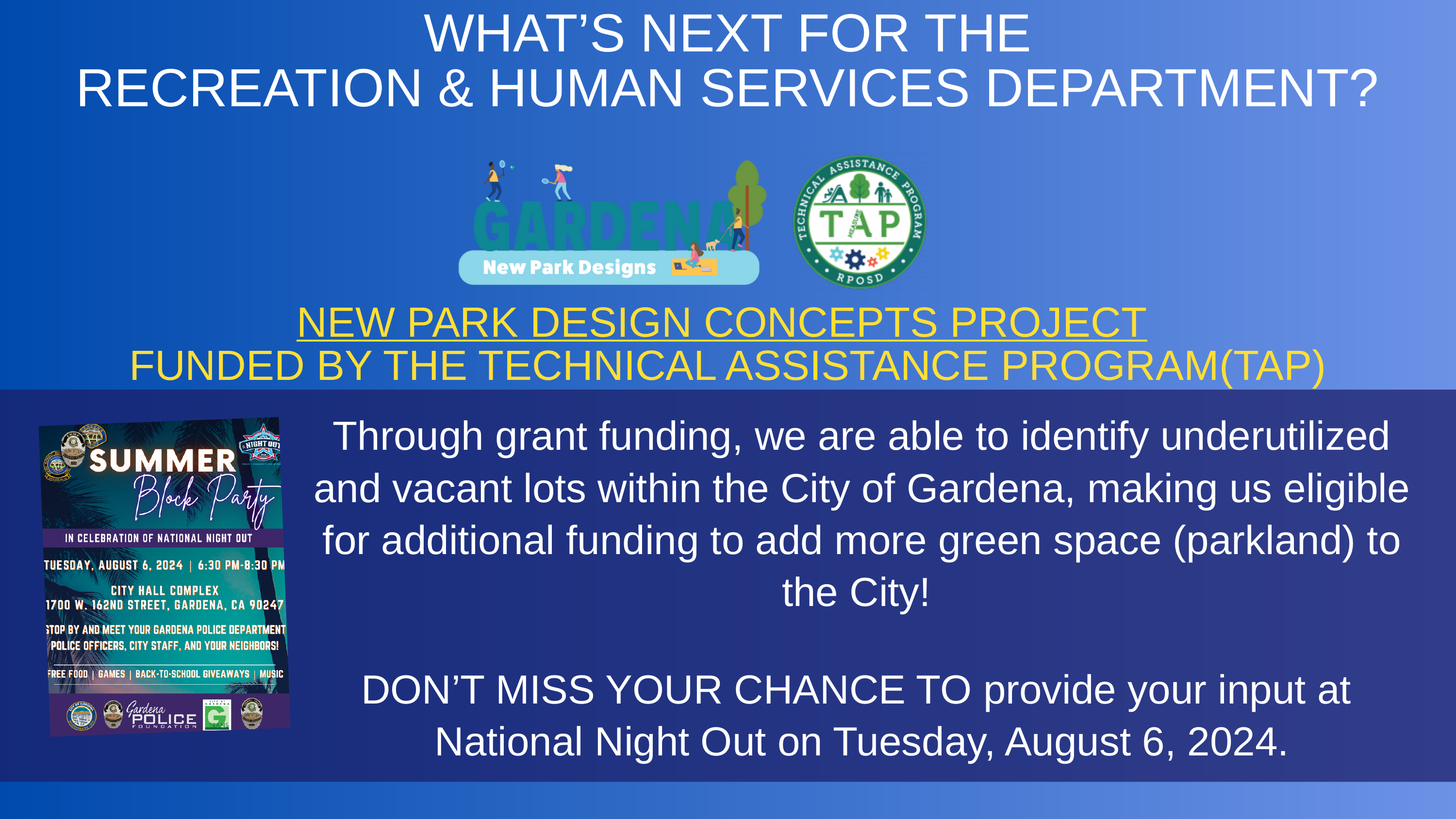

WHAT’S NEXT FOR THE
RECREATION & HUMAN SERVICES DEPARTMENT?

NEW PARK DESIGN CONCEPTS PROJECT
FUNDED BY THE TECHNICAL ASSISTANCE PROGRAM(TAP)

Through grant funding, we are able to identify underutilized and vacant lots within the City of Gardena, making us eligible for additional funding to add more green space (parkland) to the City!

DON’T MISS YOUR CHANCE TO provide your input at
National Night Out on Tuesday, August 6, 2024.